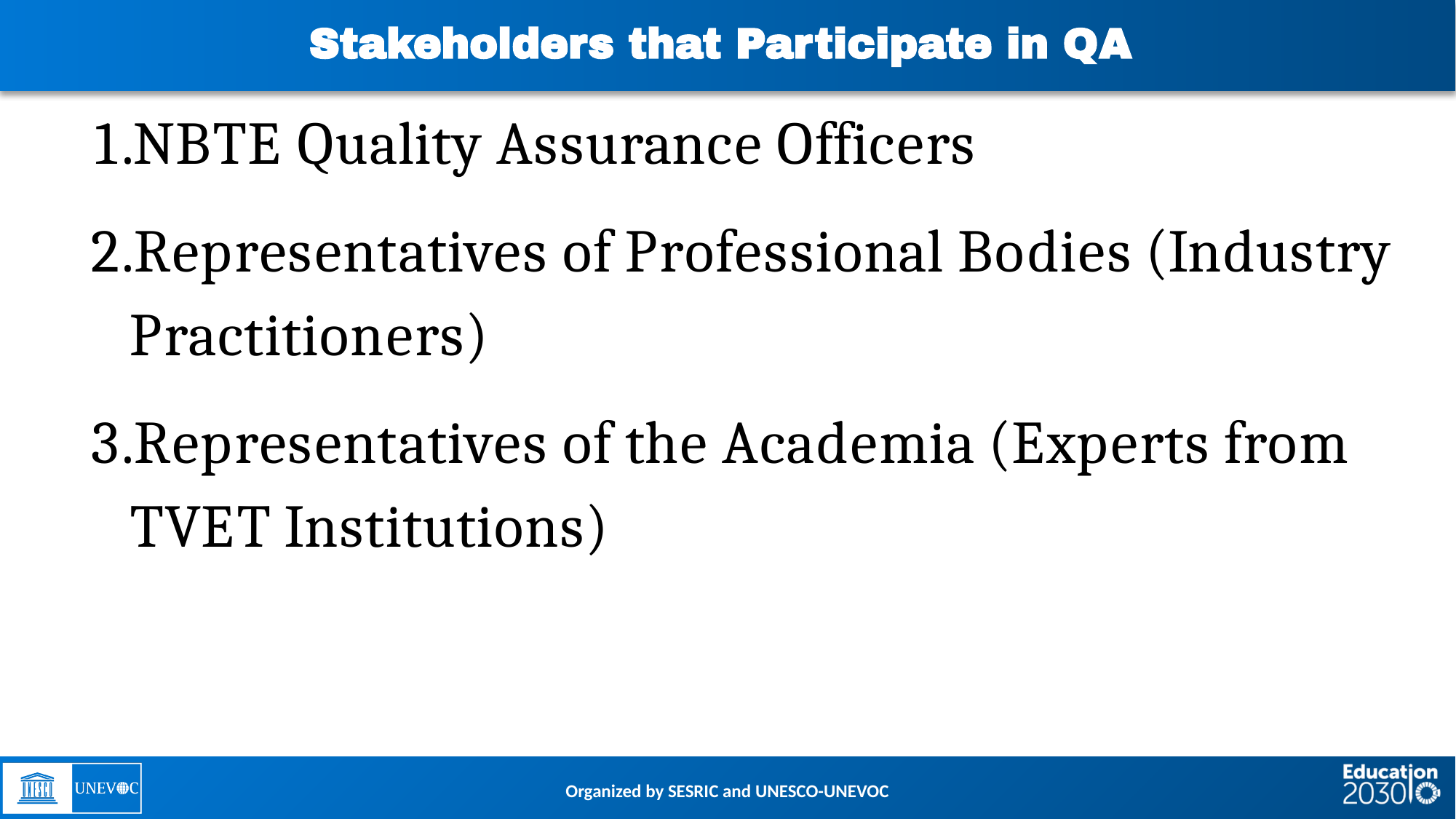

# Stakeholders that Participate in QA
NBTE Quality Assurance Officers
Representatives of Professional Bodies (Industry Practitioners)
Representatives of the Academia (Experts from TVET Institutions)